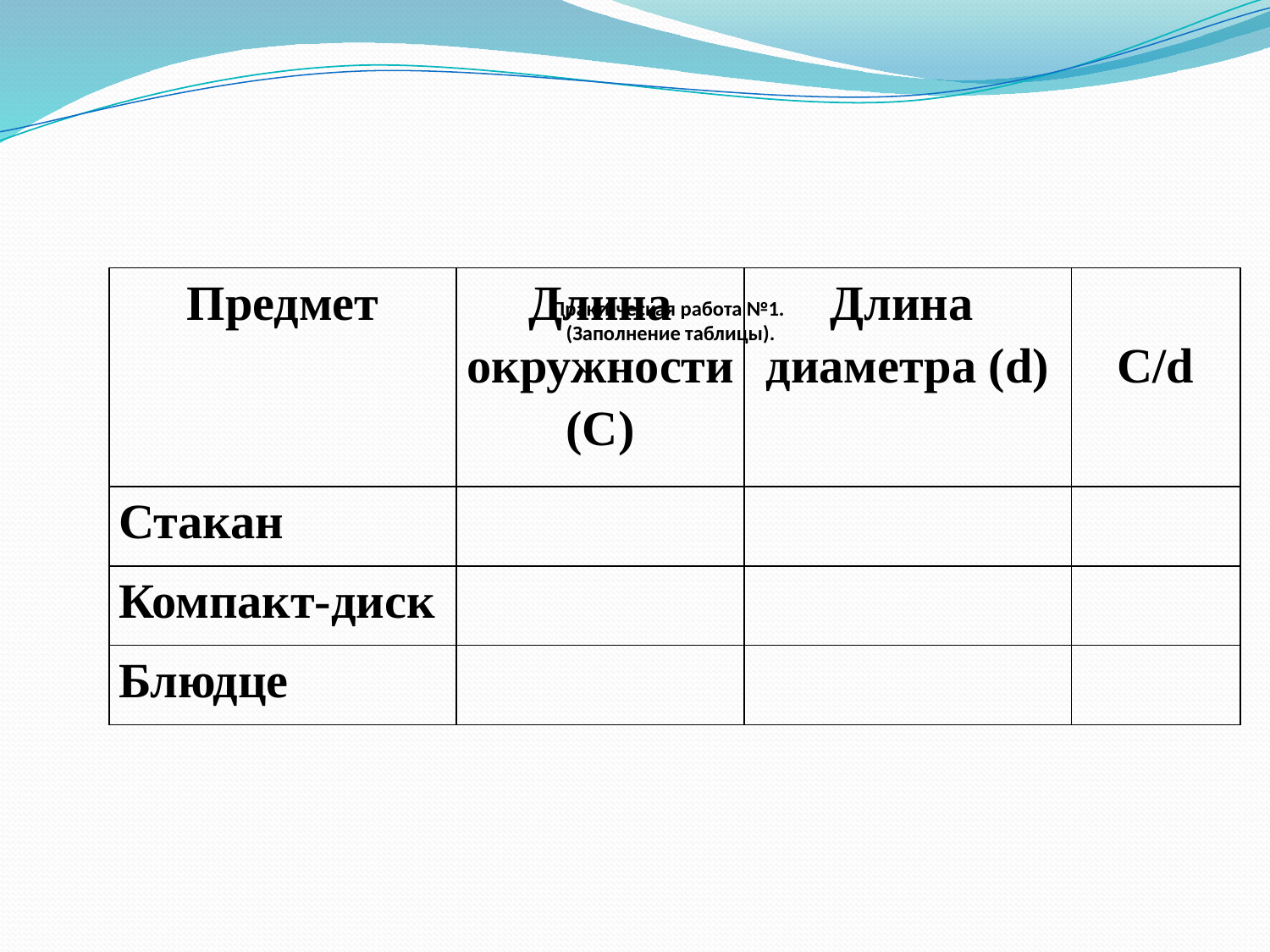

| Предмет | Длина окружности (С) | Длина диаметра (d) | С/d |
| --- | --- | --- | --- |
| Стакан |  |  |  |
| Компакт-диск |  |  |  |
| Блюдце |  |  |  |
# Практическая работа №1. (Заполнение таблицы).